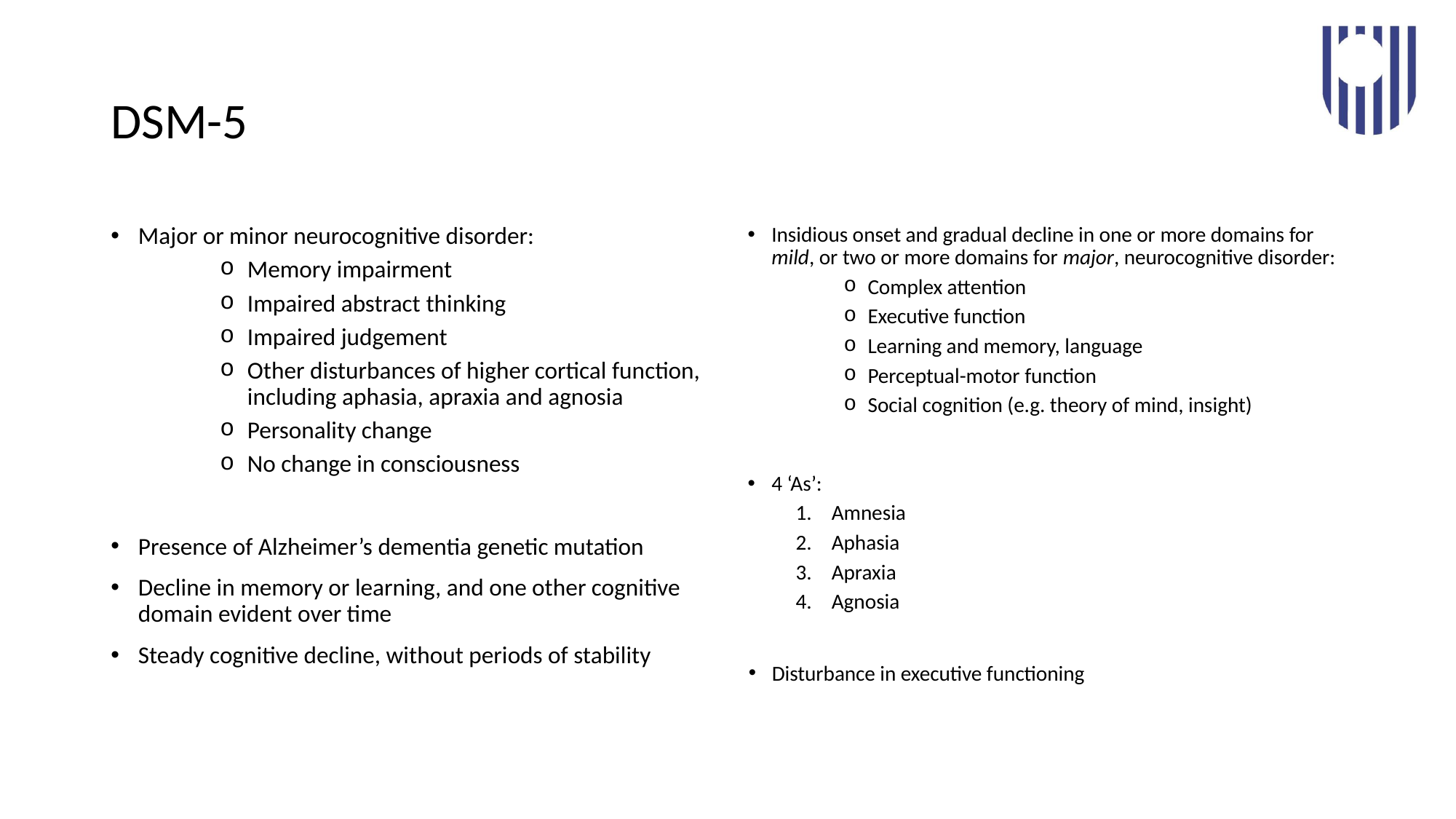

# DSM-5
Major or minor neurocognitive disorder:
Memory impairment
Impaired abstract thinking
Impaired judgement
Other disturbances of higher cortical function, including aphasia, apraxia and agnosia
Personality change
No change in consciousness

Presence of Alzheimer’s dementia genetic mutation
Decline in memory or learning, and one other cognitive domain evident over time
Steady cognitive decline, without periods of stability
Insidious onset and gradual decline in one or more domains for mild, or two or more domains for major, neurocognitive disorder:
Complex attention
Executive function
Learning and memory, language
Perceptual-motor function
Social cognition (e.g. theory of mind, insight)

4 ‘As’:
Amnesia
Aphasia
Apraxia
Agnosia

Disturbance in executive functioning